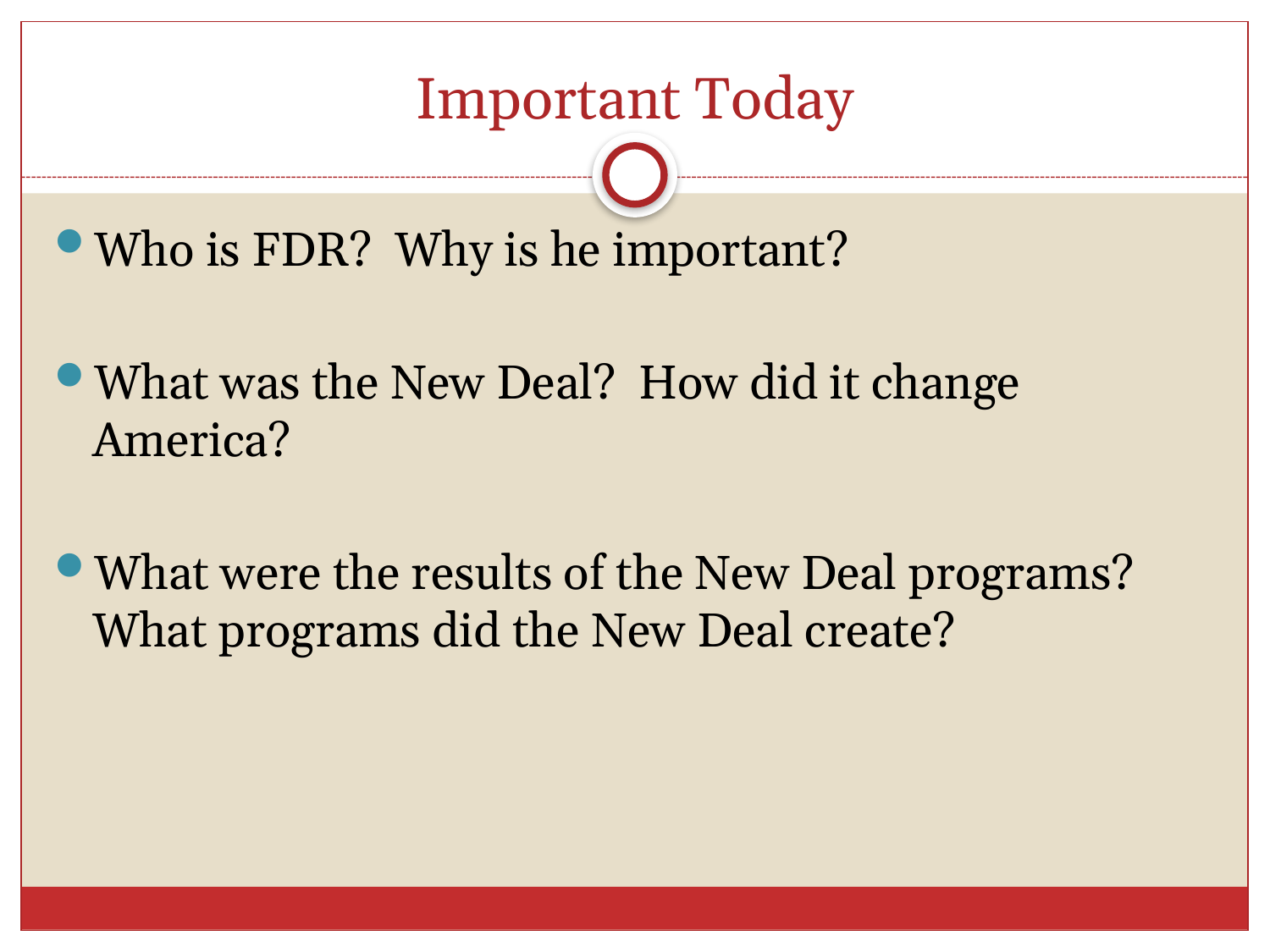

# Important Today
Who is FDR?  Why is he important?

What was the New Deal?  How did it change America?

What were the results of the New Deal programs?  What programs did the New Deal create?